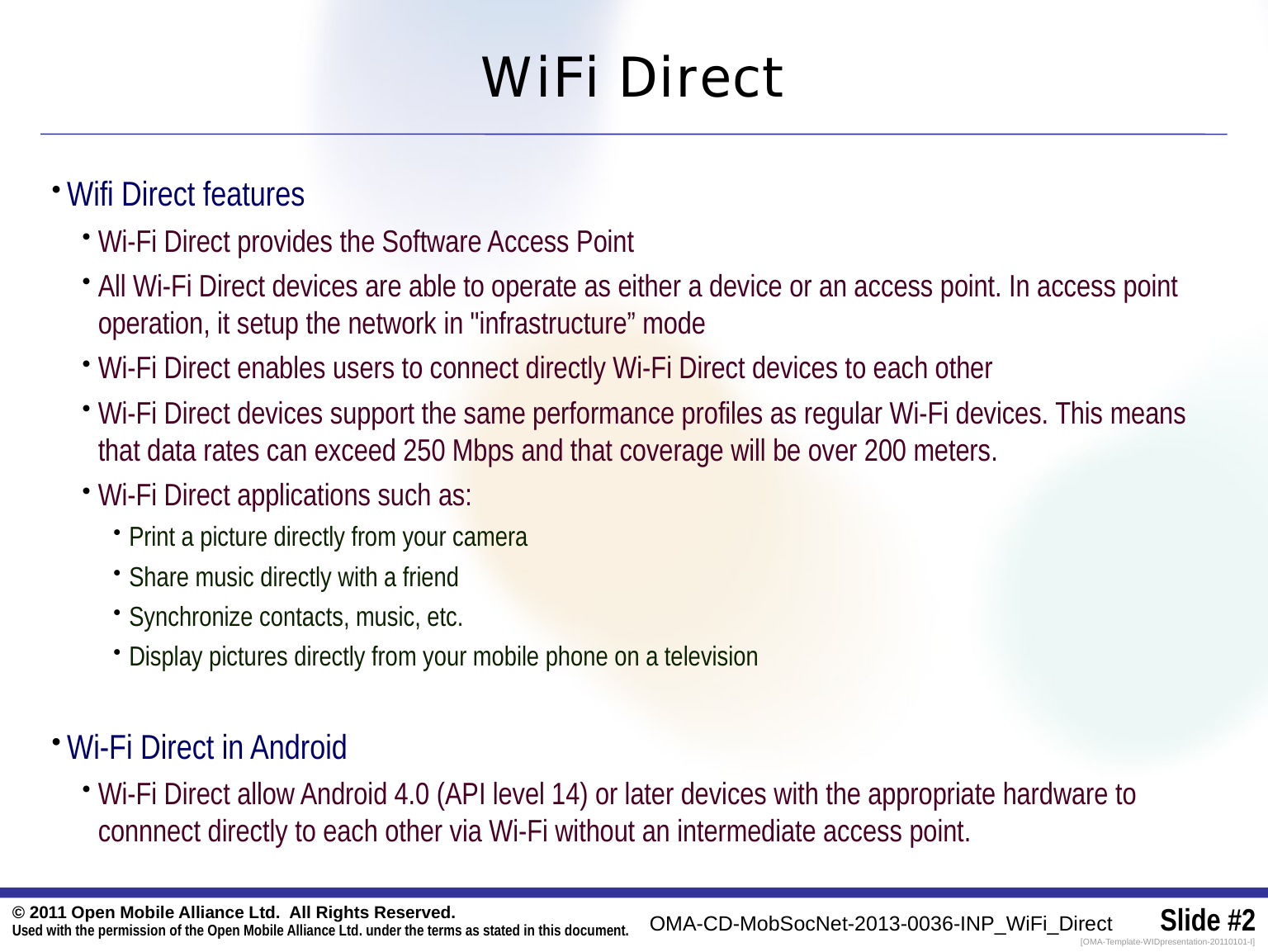

# WiFi Direct
Wifi Direct features
Wi-Fi Direct provides the Software Access Point
All Wi-Fi Direct devices are able to operate as either a device or an access point. In access point operation, it setup the network in "infrastructure” mode
Wi-Fi Direct enables users to connect directly Wi-Fi Direct devices to each other
Wi-Fi Direct devices support the same performance profiles as regular Wi-Fi devices. This means that data rates can exceed 250 Mbps and that coverage will be over 200 meters.
Wi-Fi Direct applications such as:
Print a picture directly from your camera
Share music directly with a friend
Synchronize contacts, music, etc.
Display pictures directly from your mobile phone on a television

Wi-Fi Direct in Android
Wi-Fi Direct allow Android 4.0 (API level 14) or later devices with the appropriate hardware to connnect directly to each other via Wi-Fi without an intermediate access point.